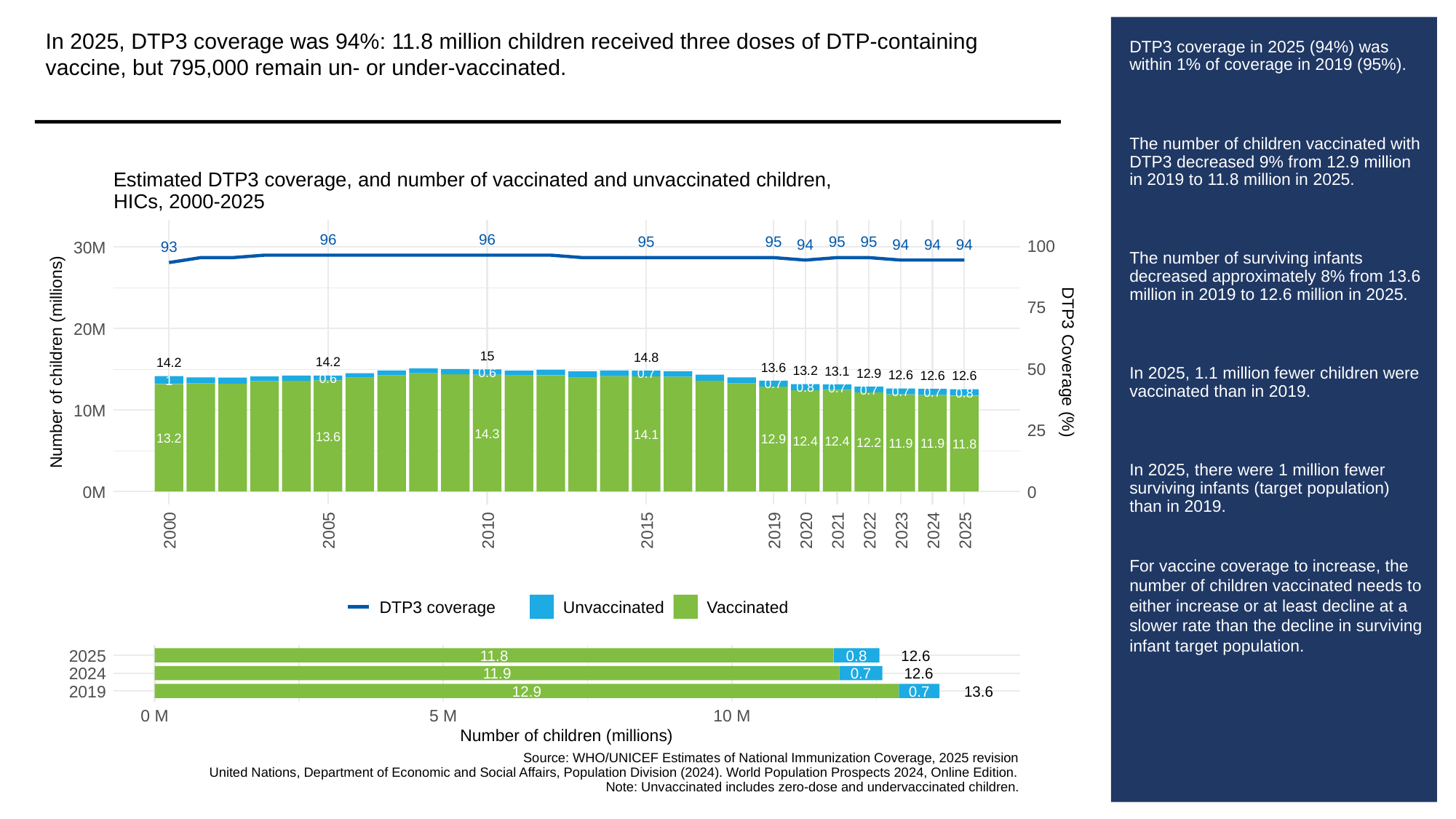

In 2025, DTP3 coverage was 94%: 11.8 million children received three doses of DTP-containing vaccine, but 795,000 remain un- or under-vaccinated.
# DTP3 coverage in 2025 (94%) was within 1% of coverage in 2019 (95%).

The number of children vaccinated with DTP3 decreased 9% from 12.9 million in 2019 to 11.8 million in 2025.

The number of surviving infants decreased approximately 8% from 13.6 million in 2019 to 12.6 million in 2025.

In 2025, 1.1 million fewer children were vaccinated than in 2019.

In 2025, there were 1 million fewer surviving infants (target population) than in 2019.

For vaccine coverage to increase, the number of children vaccinated needs to either increase or at least decline at a slower rate than the decline in surviving infant target population.

Estimated DTP3 coverage, and number of vaccinated and unvaccinated children,
HICs, 2000-2025

96
96
95
95
95
95
94
94
94
94
100
93
30M

75
20M

15
14.8
Number of children (millions)
DTP3 Coverage (%)
14.2
14.2
13.6
50
13.2
13.1
0.6
12.9

0.7

12.6
12.6

12.6

0.6

1

0.7

0.8
0.7

0.7

0.7
0.7
0.8

10M

25
14.3
14.1
13.6
13.2
12.9
12.4
12.4
12.2
11.9
11.9
11.8

0M
0

2000
2005
2010
2015
2019
2020
2021
2022
2023
2024
2025

DTP3 coverage
Unvaccinated
Vaccinated

2025
11.8
0.8
12.6

2024
11.9
0.7
12.6

2019
12.9
0.7
13.6

0 M
5 M
10 M
Number of children (millions)
Source: WHO/UNICEF Estimates of National Immunization Coverage, 2025 revision
United Nations, Department of Economic and Social Affairs, Population Division (2024). World Population Prospects 2024, Online Edition.
Note: Unvaccinated includes zero-dose and undervaccinated children.